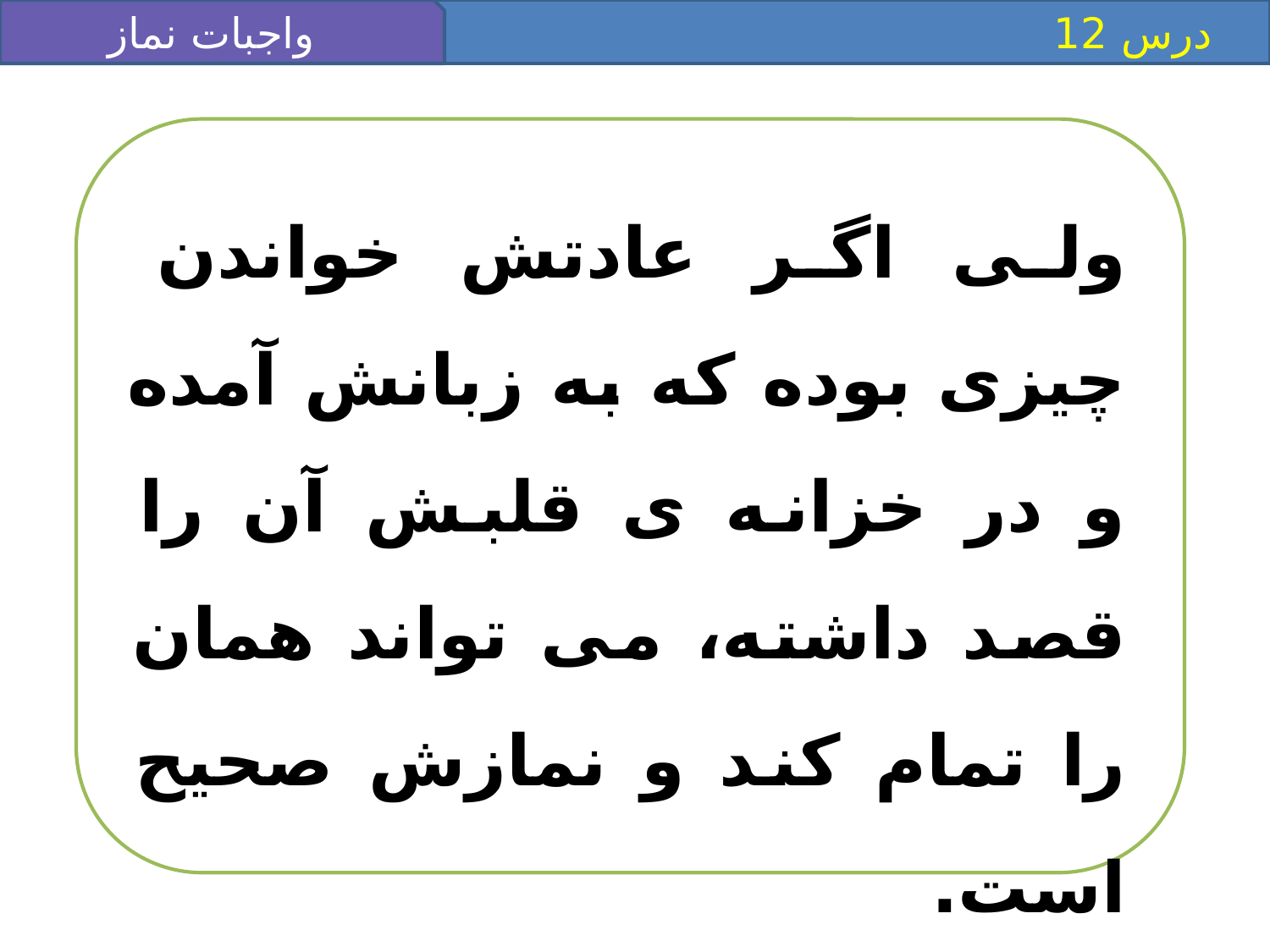

واجبات نماز 2
 درس 12

ولى اگر عادتش خواندن چيزى بوده كه به زبانش آمده و در خزانه ی قلبش آن را قصد داشته، مى تواند همان را تمام كند و نمازش صحيح است.